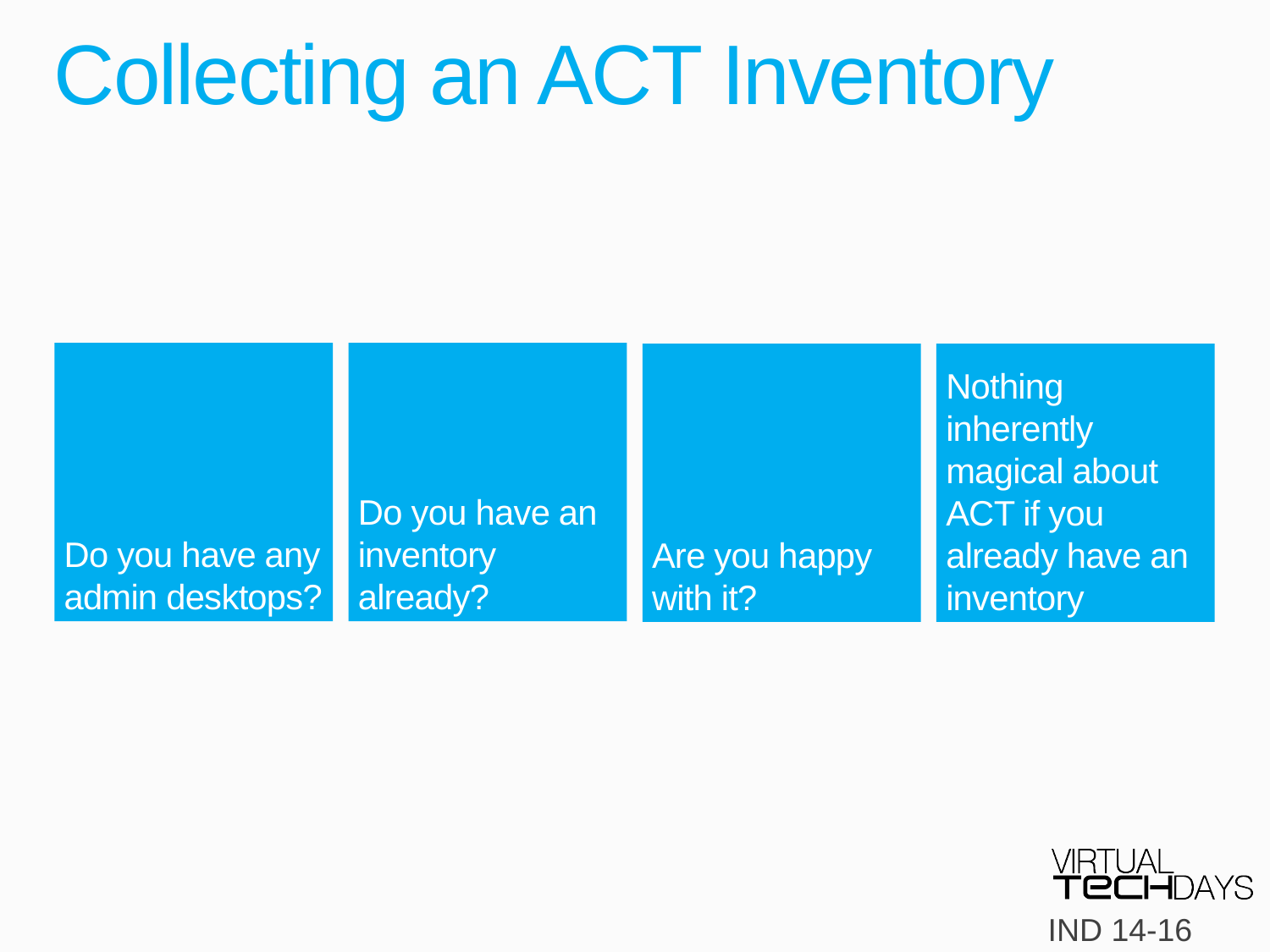

# Collecting an ACT Inventory
Do you have any admin desktops?
Do you have an inventory already?
Are you happy with it?
Nothing inherently magical about ACT if you already have an inventory